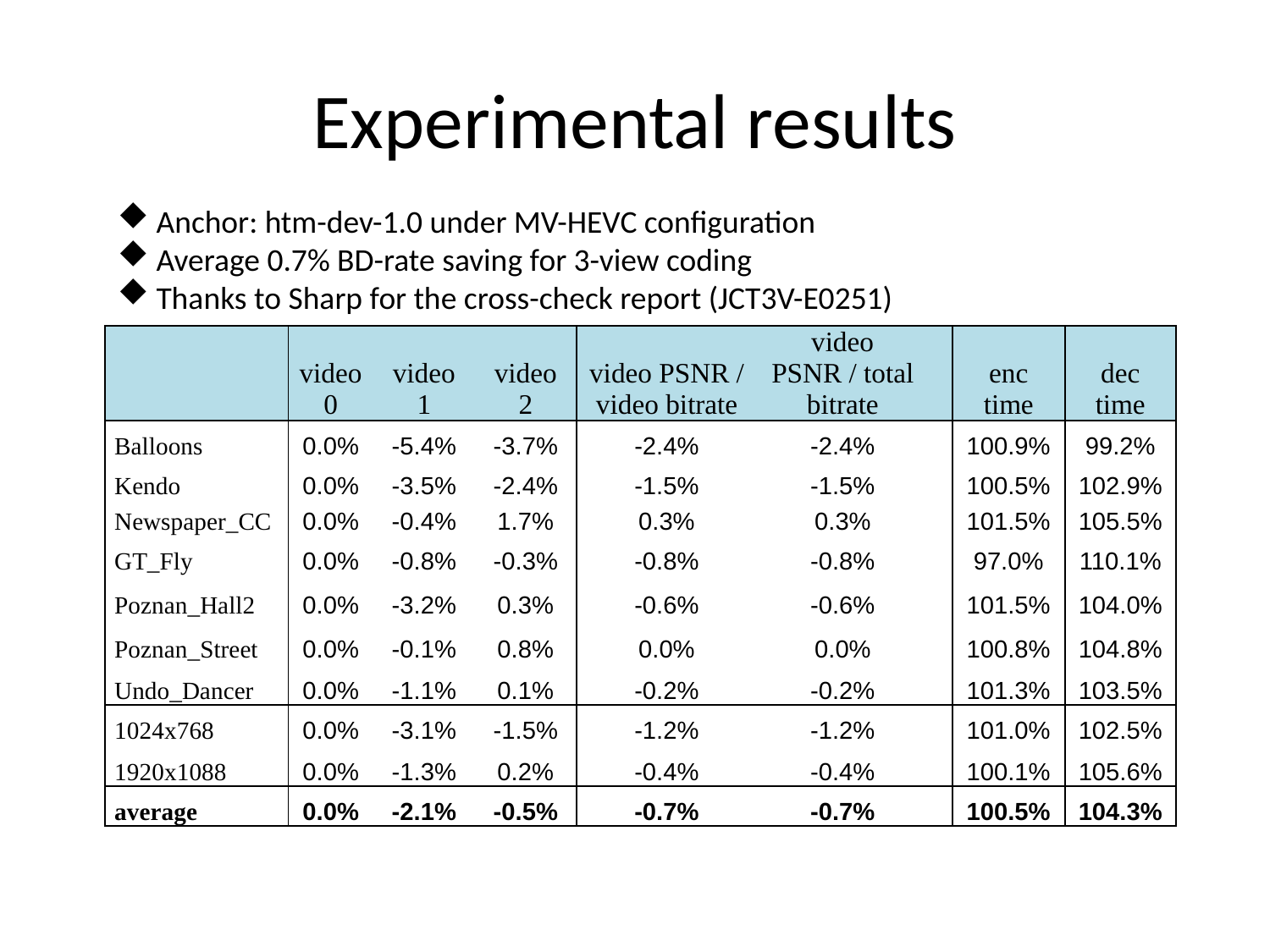

# Experimental results
 Anchor: htm-dev-1.0 under MV-HEVC configuration
 Average 0.7% BD-rate saving for 3-view coding
 Thanks to Sharp for the cross-check report (JCT3V-E0251)
|  | video 0 | video 1 | video 2 | video PSNR / video bitrate | video PSNR / total bitrate |  | enc time | dec time |
| --- | --- | --- | --- | --- | --- | --- | --- | --- |
| Balloons | 0.0% | -5.4% | -3.7% | -2.4% | -2.4% |  | 100.9% | 99.2% |
| Kendo | 0.0% | -3.5% | -2.4% | -1.5% | -1.5% |  | 100.5% | 102.9% |
| Newspaper\_CC | 0.0% | -0.4% | 1.7% | 0.3% | 0.3% |  | 101.5% | 105.5% |
| GT\_Fly | 0.0% | -0.8% | -0.3% | -0.8% | -0.8% |  | 97.0% | 110.1% |
| Poznan\_Hall2 | 0.0% | -3.2% | 0.3% | -0.6% | -0.6% |  | 101.5% | 104.0% |
| Poznan\_Street | 0.0% | -0.1% | 0.8% | 0.0% | 0.0% |  | 100.8% | 104.8% |
| Undo\_Dancer | 0.0% | -1.1% | 0.1% | -0.2% | -0.2% |  | 101.3% | 103.5% |
| 1024x768 | 0.0% | -3.1% | -1.5% | -1.2% | -1.2% |  | 101.0% | 102.5% |
| 1920x1088 | 0.0% | -1.3% | 0.2% | -0.4% | -0.4% |  | 100.1% | 105.6% |
| average | 0.0% | -2.1% | -0.5% | -0.7% | -0.7% |  | 100.5% | 104.3% |